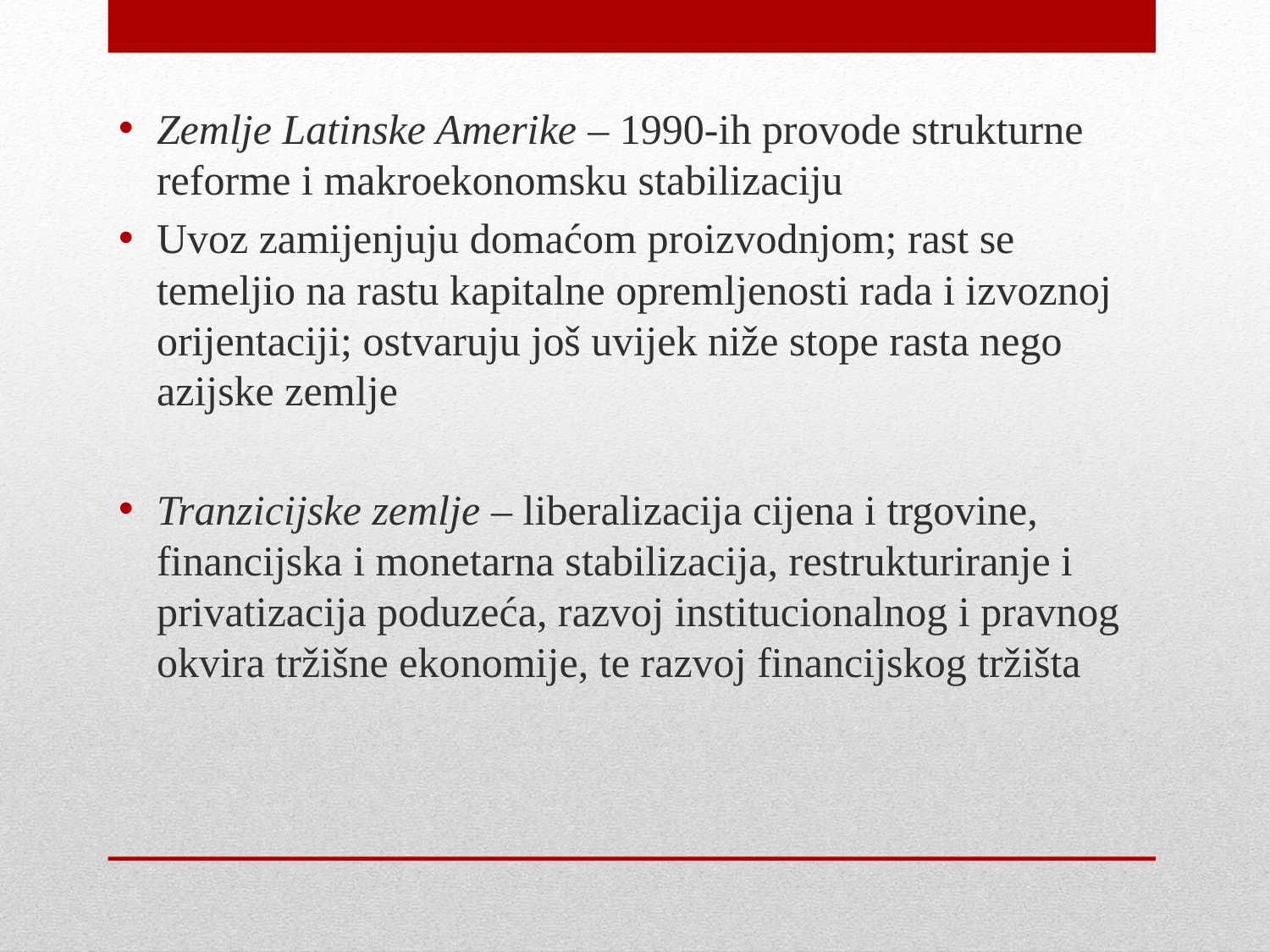

Zemlje Latinske Amerike – 1990-ih provode strukturne reforme i makroekonomsku stabilizaciju
Uvoz zamijenjuju domaćom proizvodnjom; rast se temeljio na rastu kapitalne opremljenosti rada i izvoznoj orijentaciji; ostvaruju još uvijek niže stope rasta nego azijske zemlje

Tranzicijske zemlje – liberalizacija cijena i trgovine, financijska i monetarna stabilizacija, restrukturiranje i privatizacija poduzeća, razvoj institucionalnog i pravnog okvira tržišne ekonomije, te razvoj financijskog tržišta